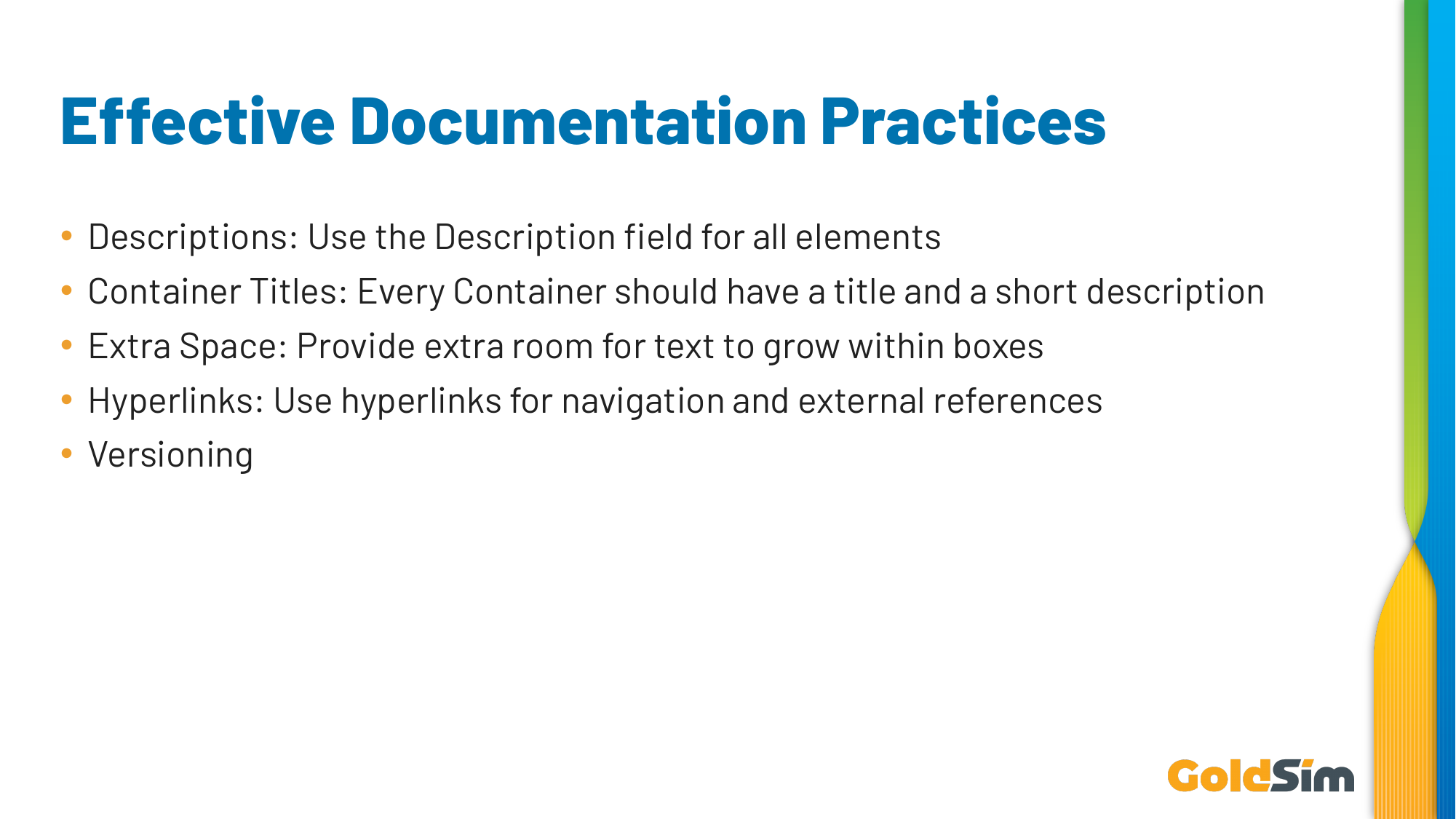

# Effective Documentation Practices
Descriptions: Use the Description field for all elements
Container Titles: Every Container should have a title and a short description
Extra Space: Provide extra room for text to grow within boxes
Hyperlinks: Use hyperlinks for navigation and external references
Versioning